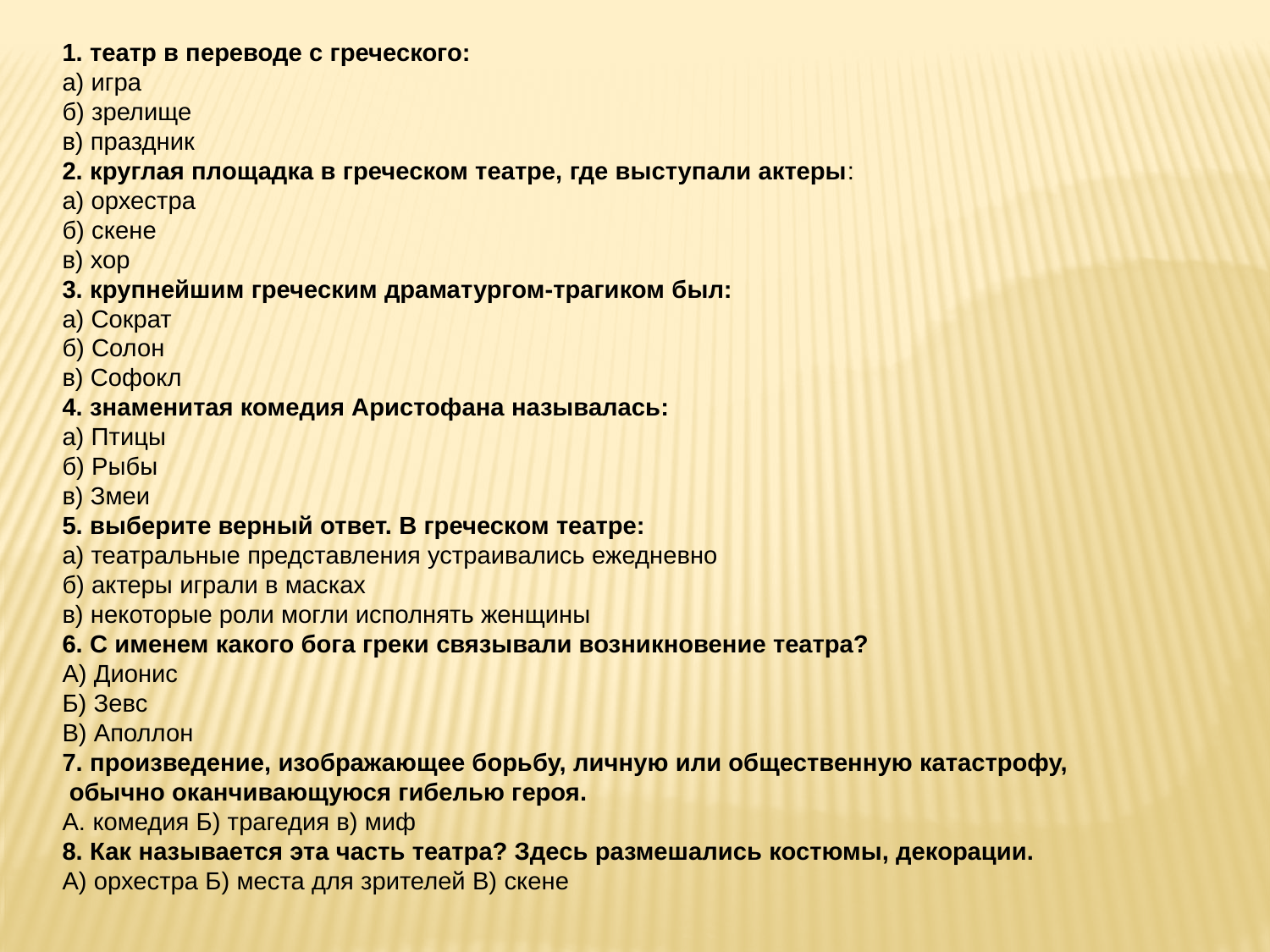

1. театр в переводе с греческого:
а) игра
б) зрелище
в) праздник
2. круглая площадка в греческом театре, где выступали актеры:
а) орхестра
б) скене
в) хор
3. крупнейшим греческим драматургом-трагиком был:
а) Сократ
б) Солон
в) Софокл
4. знаменитая комедия Аристофана называлась:
а) Птицы
б) Рыбы
в) Змеи
5. выберите верный ответ. В греческом театре:
а) театральные представления устраивались ежедневно
б) актеры играли в масках
в) некоторые роли могли исполнять женщины
6. С именем какого бога греки связывали возникновение театра?
А) Дионис
Б) Зевс
В) Аполлон
7. произведение, изображающее борьбу, личную или общественную катастрофу,
 обычно оканчивающуюся гибелью героя.
А. комедия Б) трагедия в) миф
8. Как называется эта часть театра? Здесь размешались костюмы, декорации.
А) орхестра Б) места для зрителей В) скене